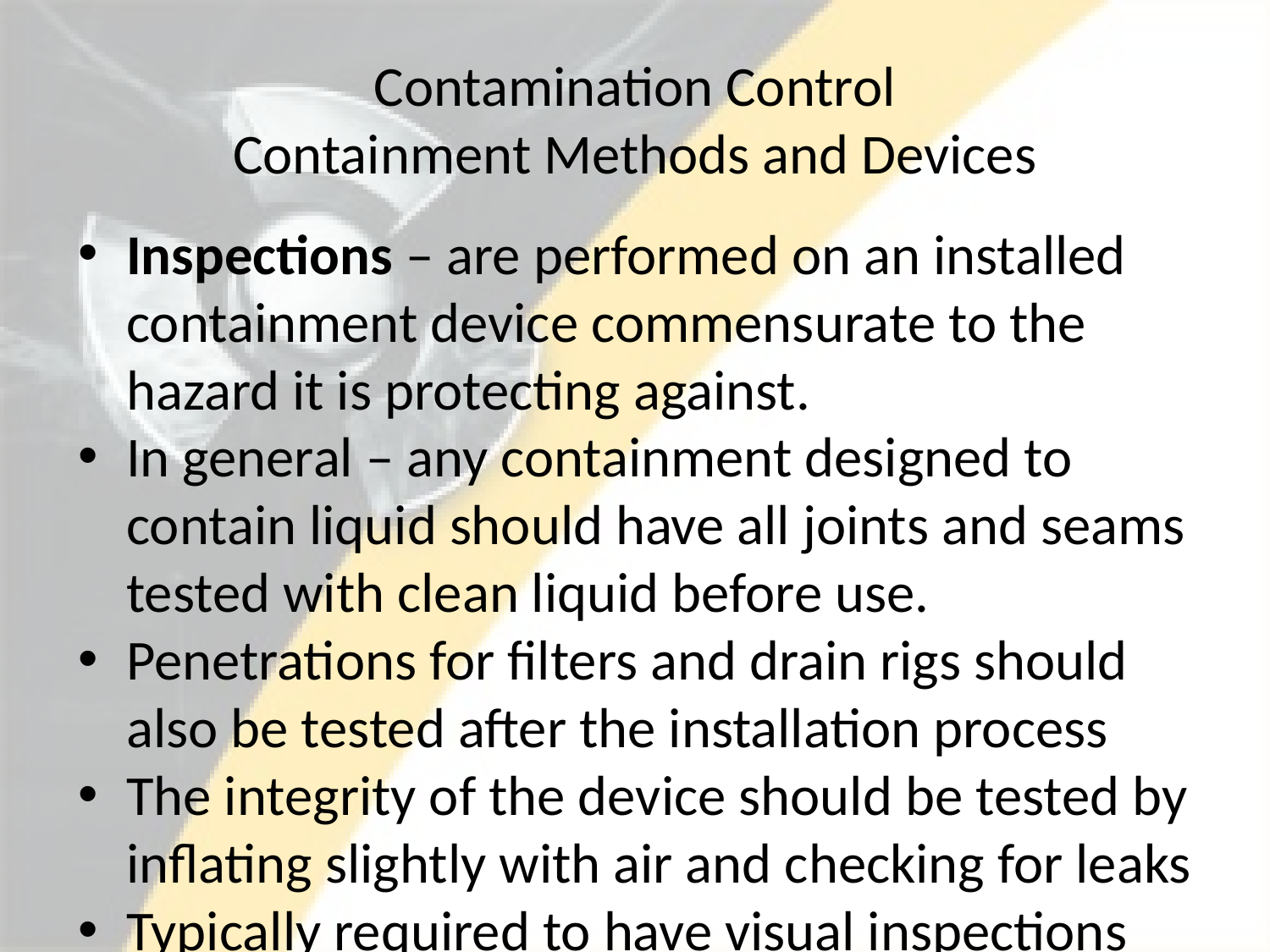

# Contamination Control Containment Methods and Devices
Inspections – are performed on an installed containment device commensurate to the hazard it is protecting against.
In general – any containment designed to contain liquid should have all joints and seams tested with clean liquid before use.
Penetrations for filters and drain rigs should also be tested after the installation process
The integrity of the device should be tested by inflating slightly with air and checking for leaks
Typically required to have visual inspections done periodically during use.